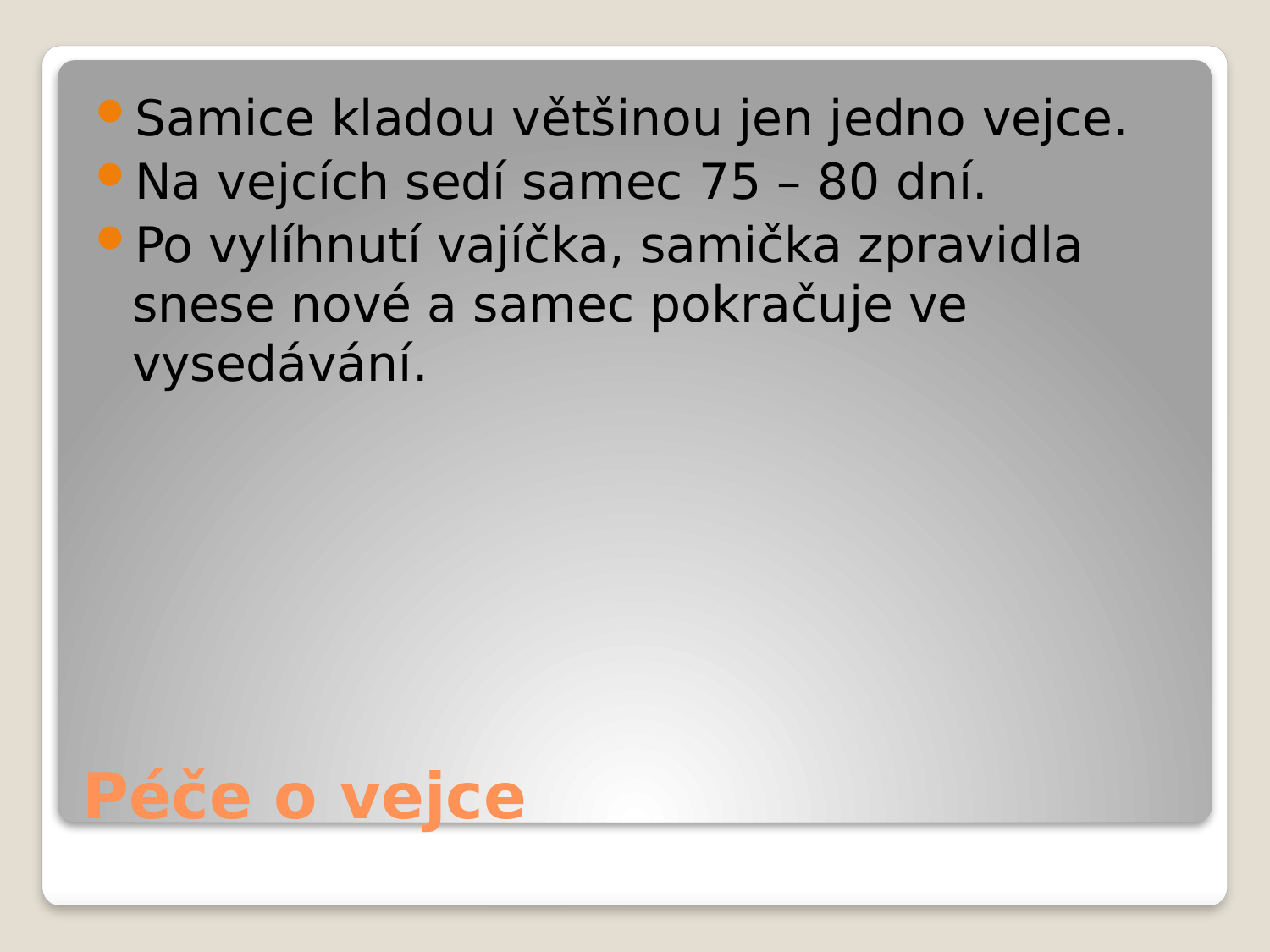

Samice kladou většinou jen jedno vejce.
Na vejcích sedí samec 75 – 80 dní.
Po vylíhnutí vajíčka, samička zpravidla snese nové a samec pokračuje ve vysedávání.
# Péče o vejce